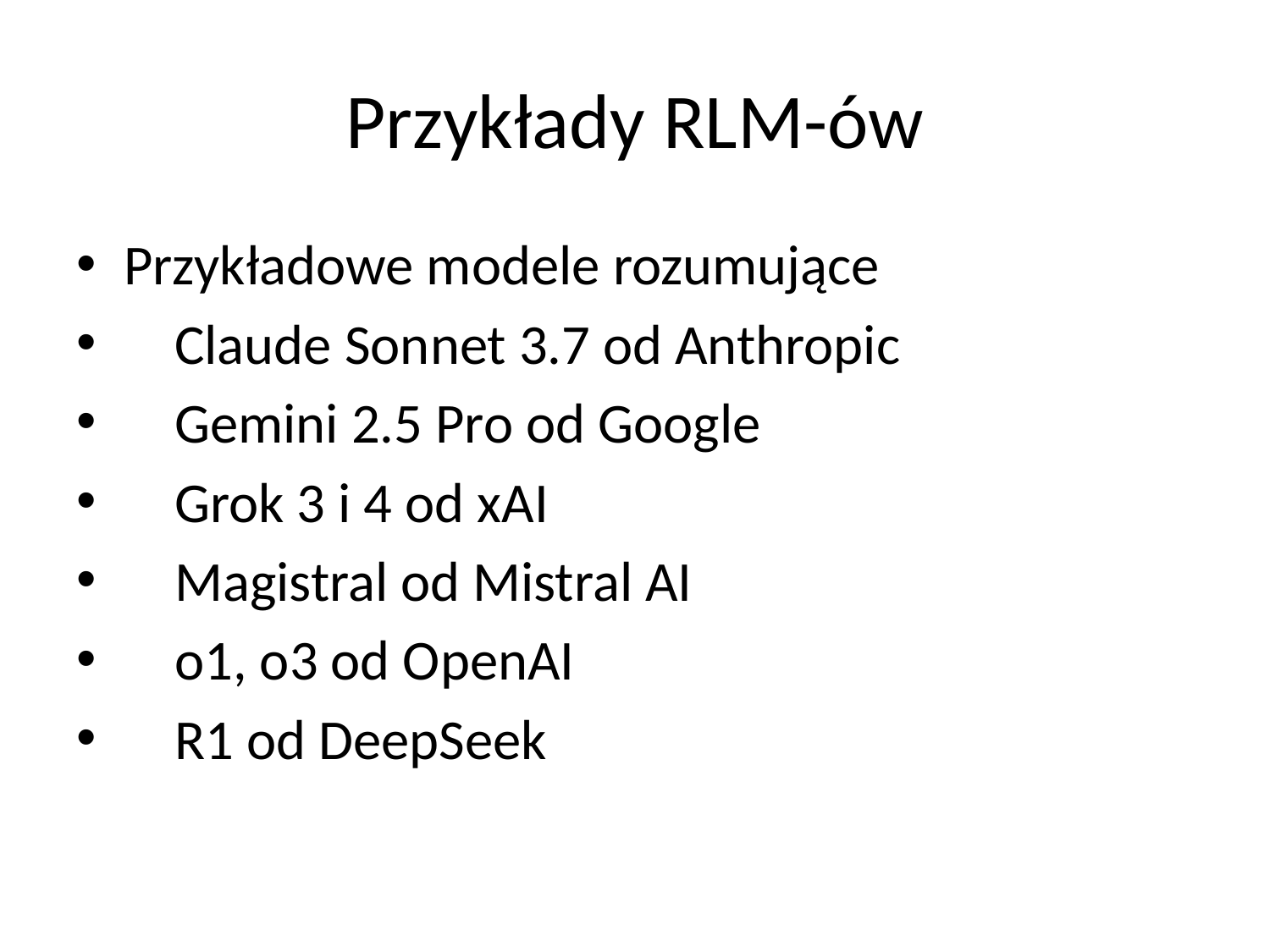

# Przykłady RLM-ów
Przykładowe modele rozumujące
    Claude Sonnet 3.7 od Anthropic
    Gemini 2.5 Pro od Google
    Grok 3 i 4 od xAI
    Magistral od Mistral AI
    o1, o3 od OpenAI
    R1 od DeepSeek